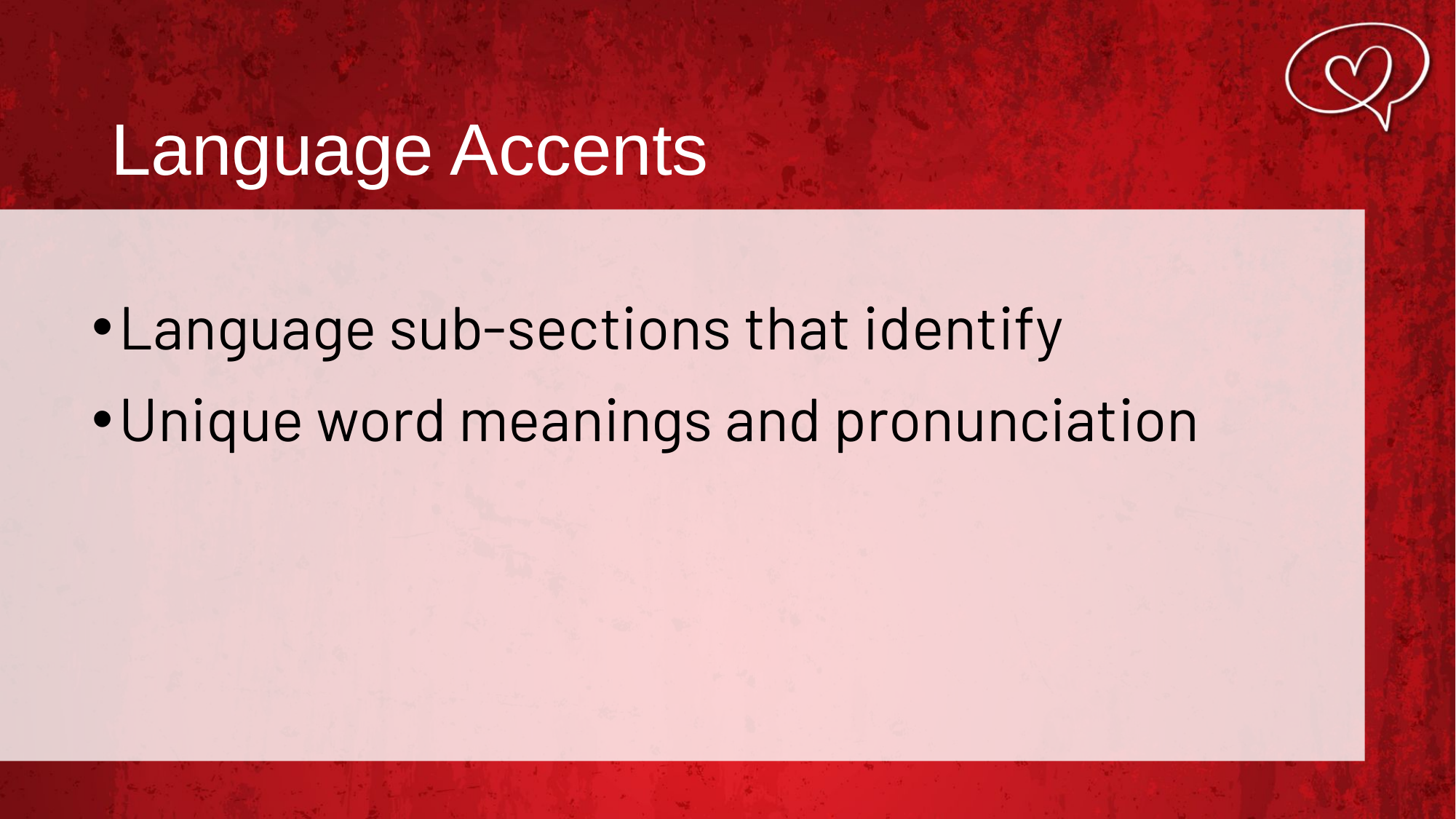

# Language Accents
Language sub-sections that identify
Unique word meanings and pronunciation